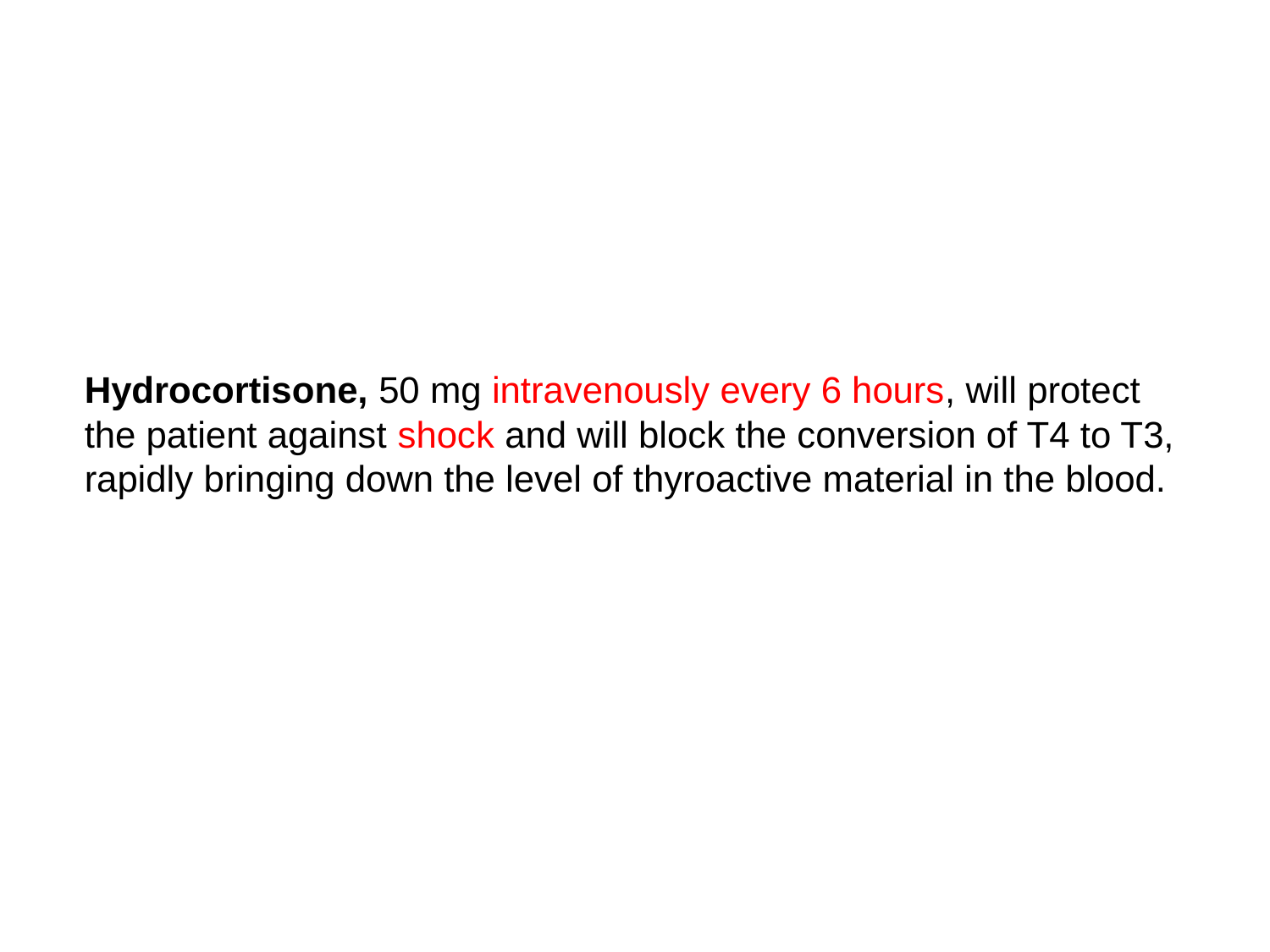

Hydrocortisone, 50 mg intravenously every 6 hours, will protect the patient against shock and will block the conversion of T4 to T3, rapidly bringing down the level of thyroactive material in the blood.